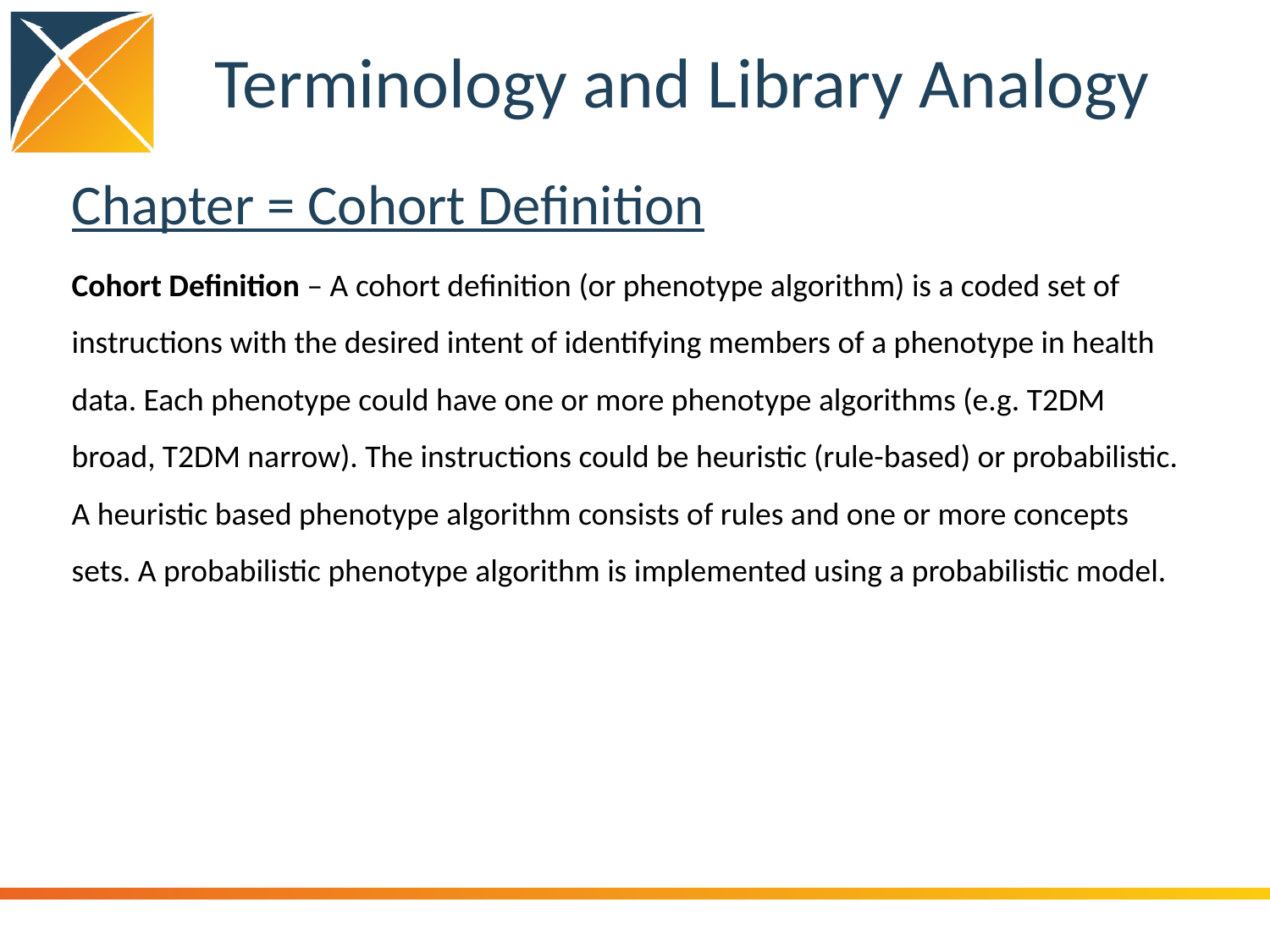

# Terminology and Library Analogy
Chapter = Cohort Definition
Cohort Definition – A cohort definition (or phenotype algorithm) is a coded set of instructions with the desired intent of identifying members of a phenotype in health data. Each phenotype could have one or more phenotype algorithms (e.g. T2DM broad, T2DM narrow). The instructions could be heuristic (rule-based) or probabilistic. A heuristic based phenotype algorithm consists of rules and one or more concepts sets. A probabilistic phenotype algorithm is implemented using a probabilistic model.